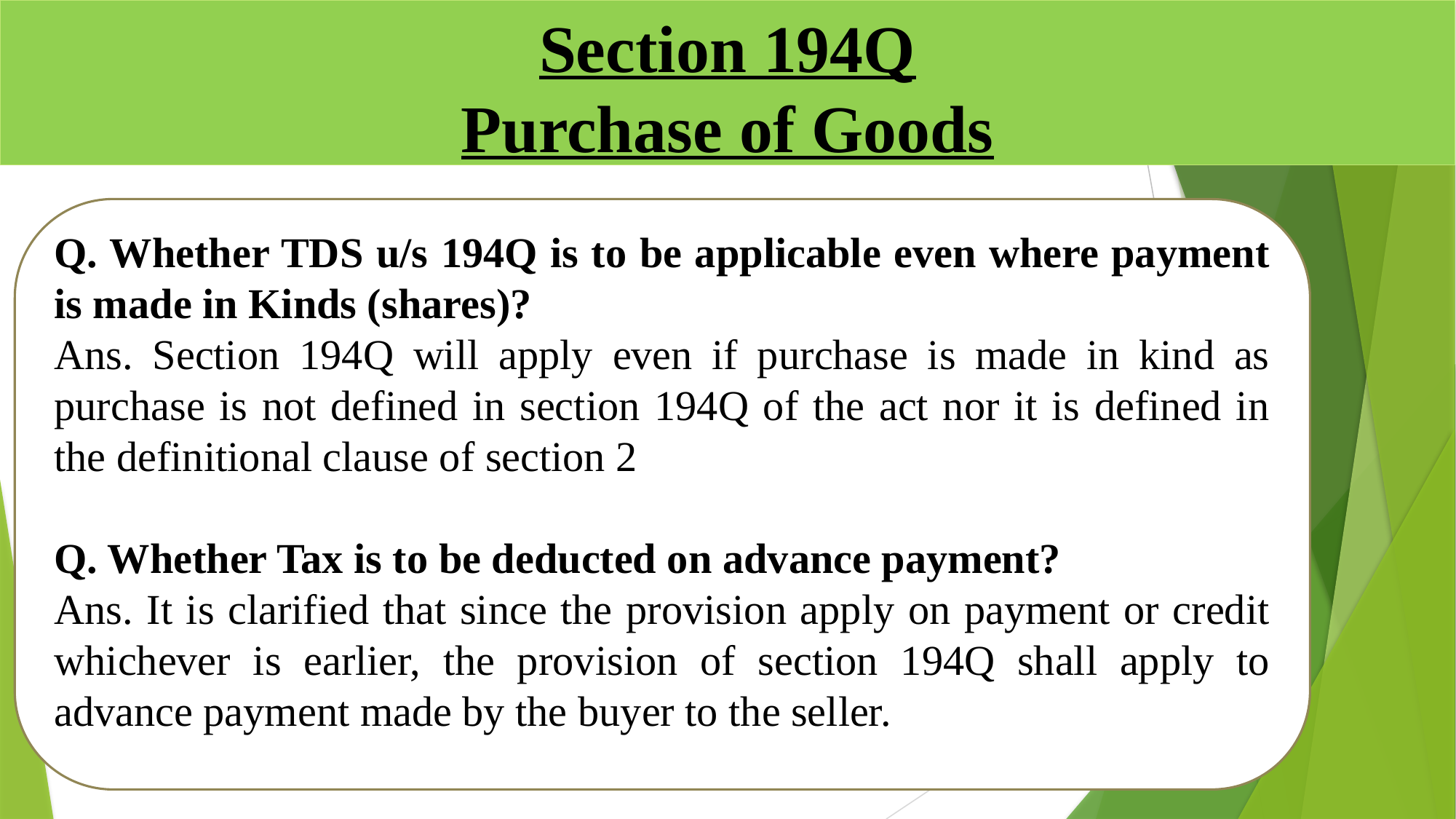

# Section 194Q Purchase of Goods
Q. Whether TDS u/s 194Q is to be applicable even where payment is made in Kinds (shares)?
Ans. Section 194Q will apply even if purchase is made in kind as purchase is not defined in section 194Q of the act nor it is defined in the definitional clause of section 2

Q. Whether Tax is to be deducted on advance payment?
Ans. It is clarified that since the provision apply on payment or credit whichever is earlier, the provision of section 194Q shall apply to advance payment made by the buyer to the seller.